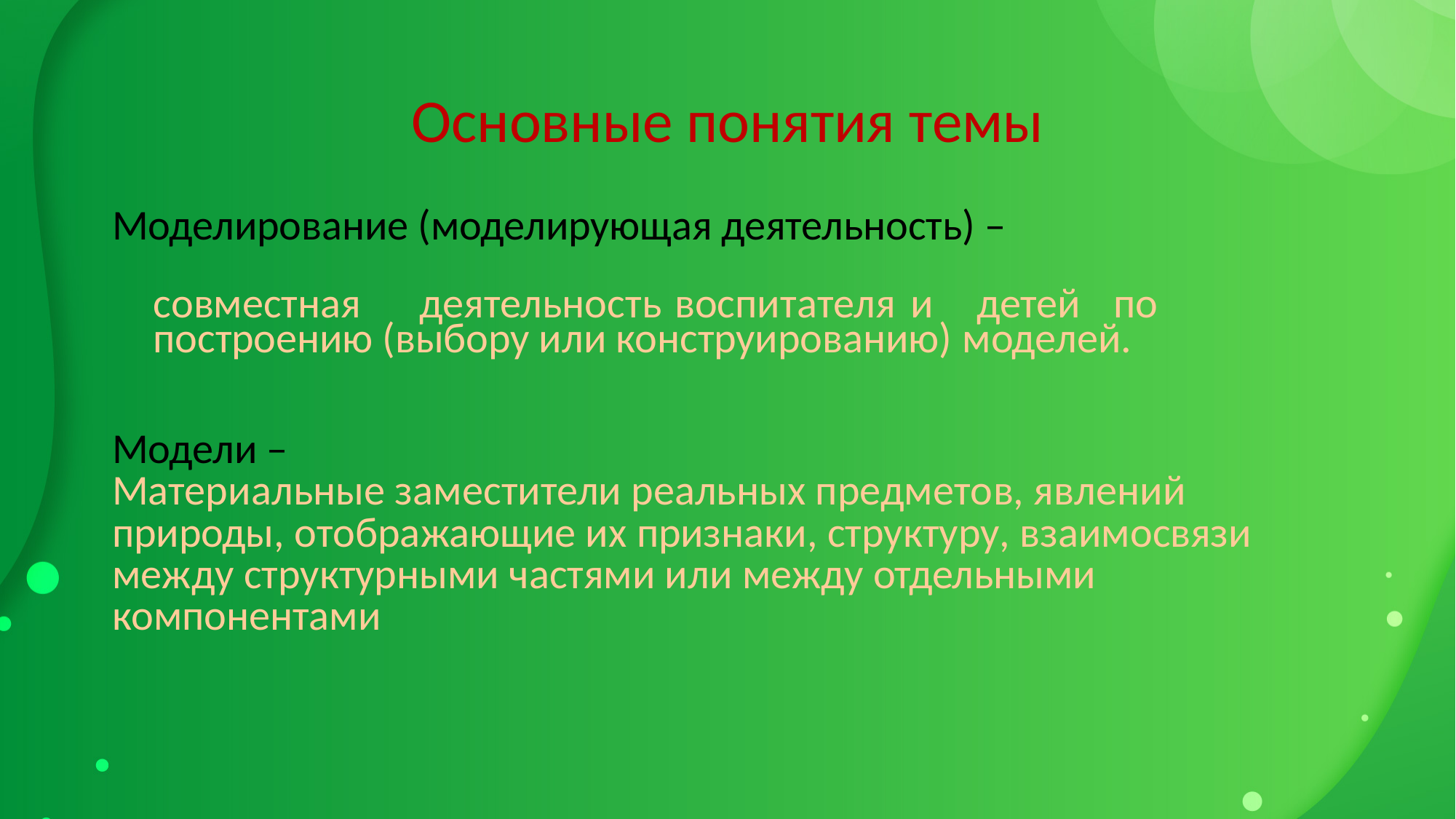

# Основные понятия темы
Моделирование (моделирующая деятельность) –

совместная	деятельность	воспитателя	и	детей	по построению (выбору или конструированию) моделей.

Модели –
Материальные заместители реальных предметов, явлений природы, отображающие их признаки, структуру, взаимосвязи между структурными частями или между отдельными компонентами